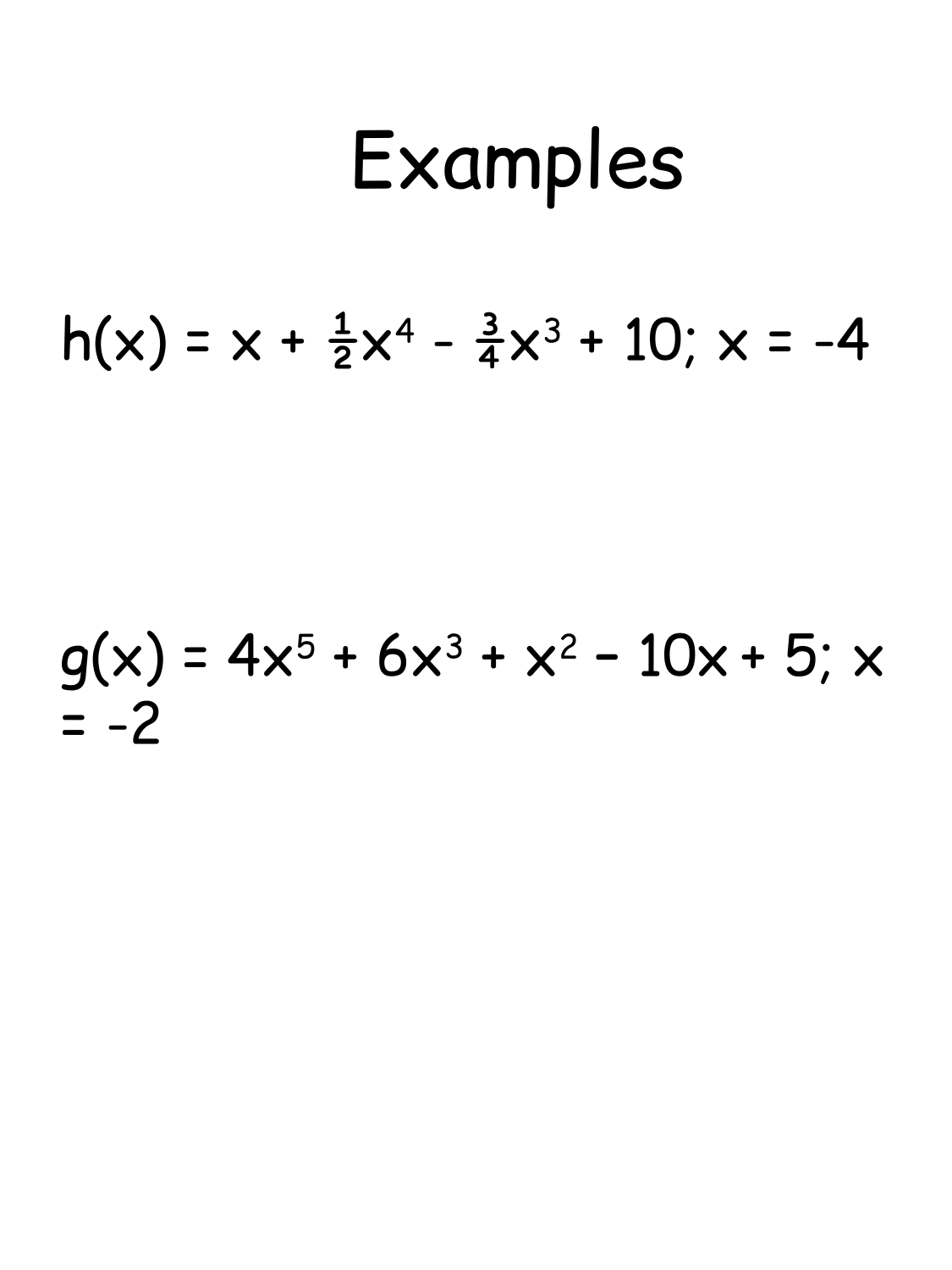

# Examples
h(x) = x + ½x4 - ¾x3 + 10; x = -4

g(x) = 4x5 + 6x3 + x2 – 10x + 5; x = -2